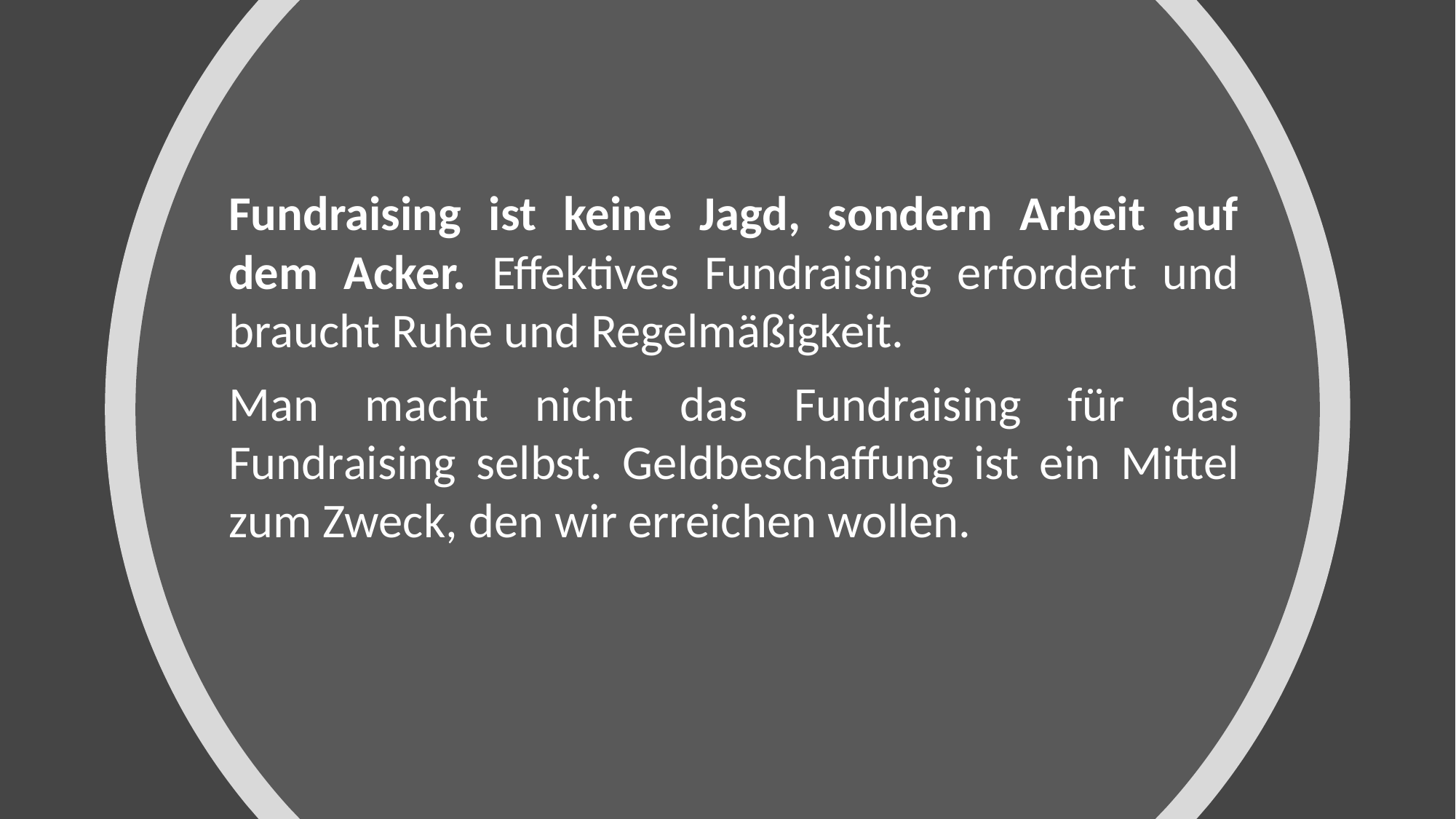

Fundraising ist keine Jagd, sondern Arbeit auf dem Acker. Effektives Fundraising erfordert und braucht Ruhe und Regelmäßigkeit.
Man macht nicht das Fundraising für das Fundraising selbst. Geldbeschaffung ist ein Mittel zum Zweck, den wir erreichen wollen.